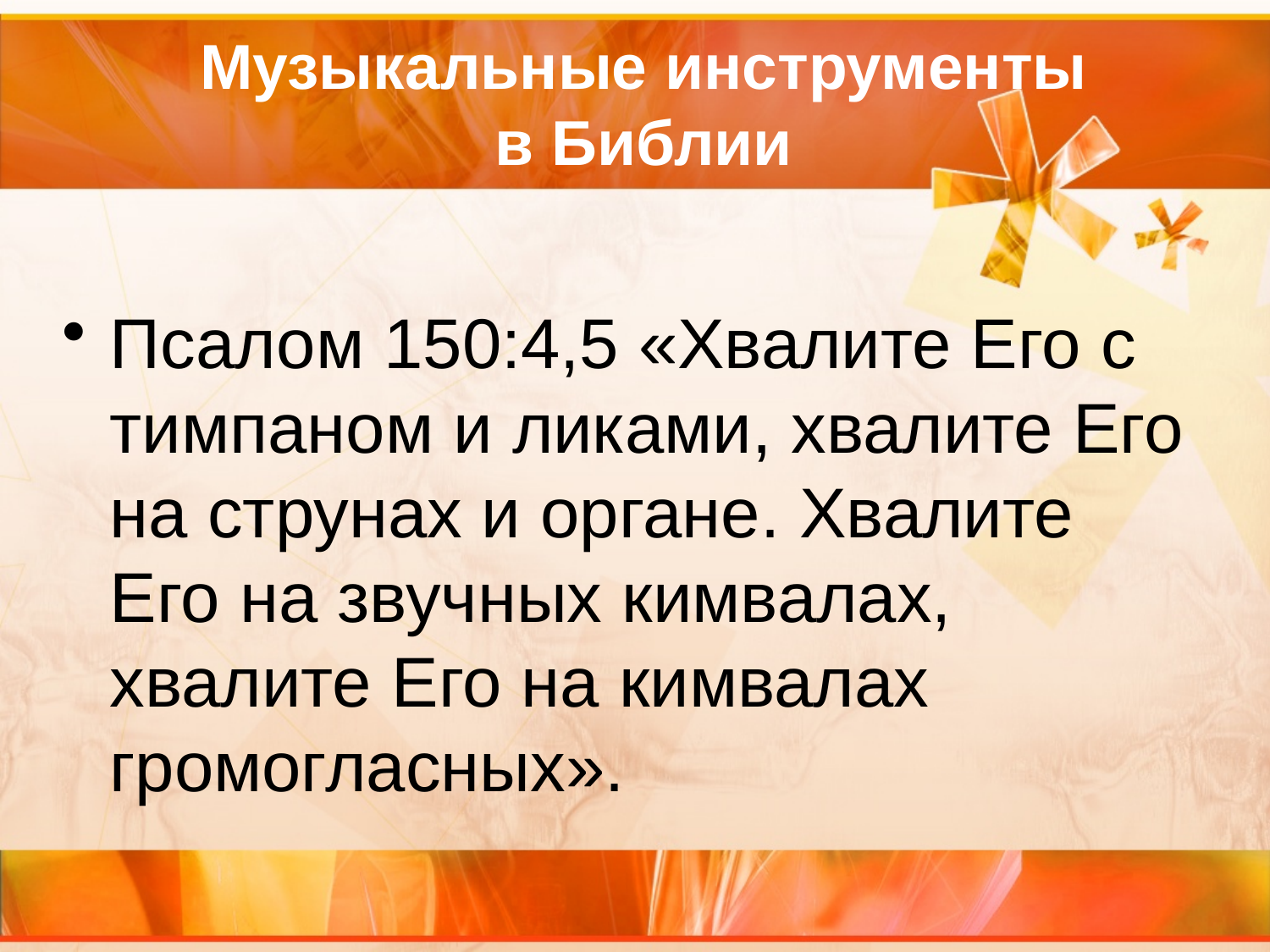

# Музыкальные инструменты в Библии

Псалом 150:4,5 «Хвалите Его с тимпаном и ликами, хвалите Его на струнах и органе. Хвалите Его на звучных кимвалах, хвалите Его на кимвалах громогласных».